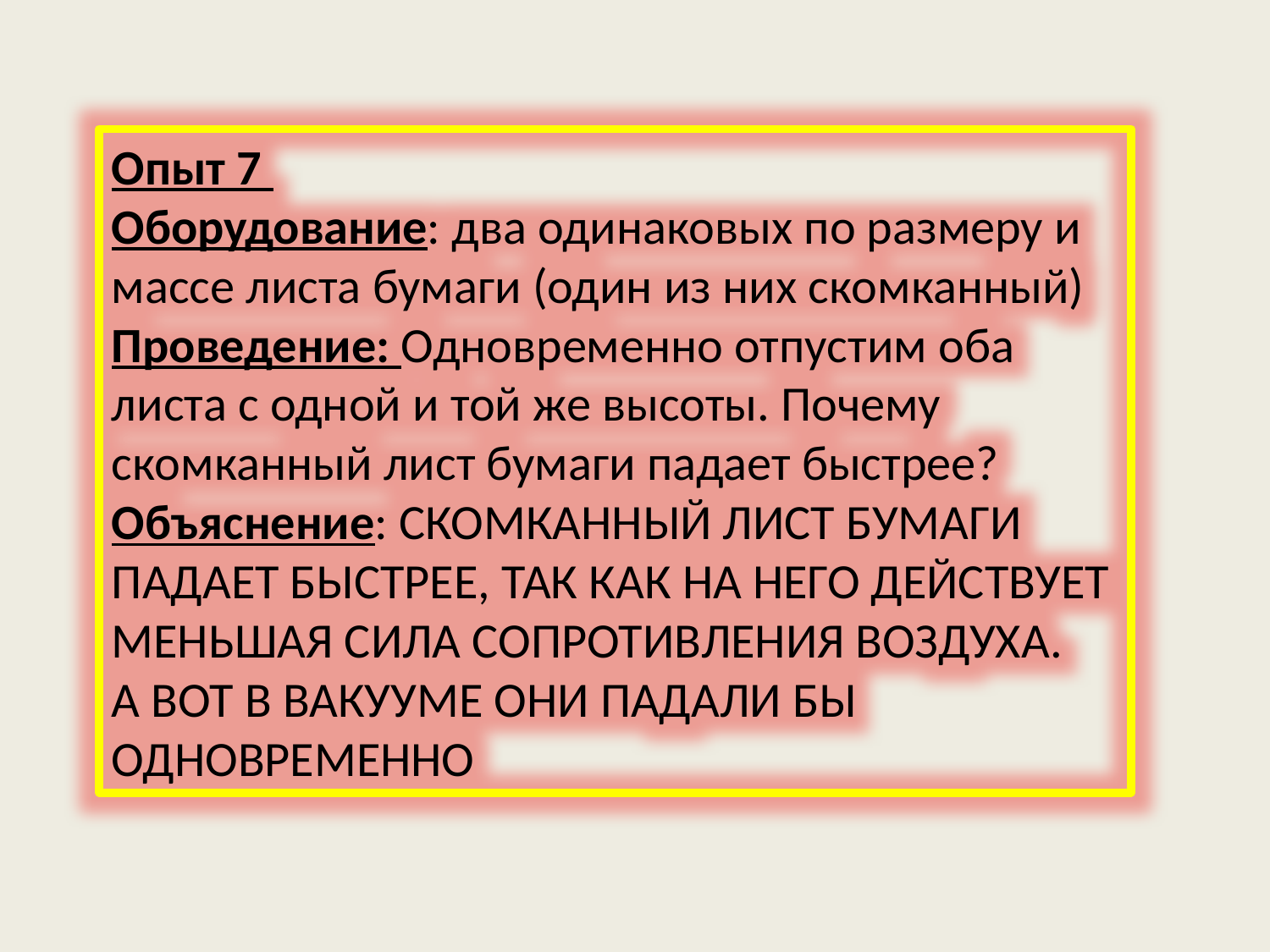

Опыт 7
Оборудование: два одинаковых по размеру и массе листа бумаги (один из них скомканный)
Проведение: Одновременно отпустим оба листа с одной и той же высоты. Почему скомканный лист бумаги падает быстрее?
Объяснение: СКОМКАННЫЙ ЛИСТ БУМАГИ ПАДАЕТ БЫСТРЕЕ, ТАК КАК НА НЕГО ДЕЙСТВУЕТ МЕНЬШАЯ СИЛА СОПРОТИВЛЕНИЯ ВОЗДУХА.
А ВОТ В ВАКУУМЕ ОНИ ПАДАЛИ БЫ ОДНОВРЕМЕННО